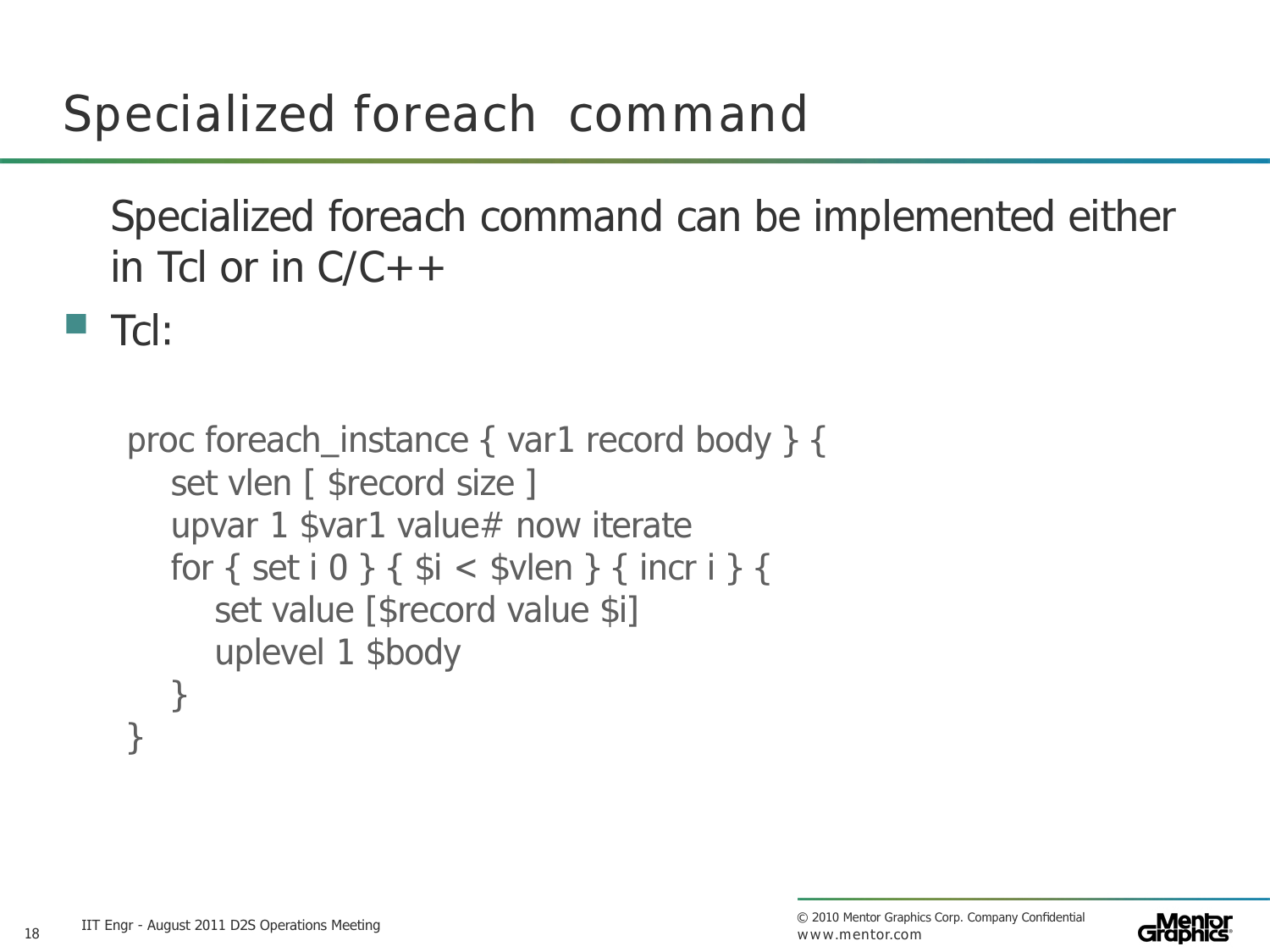

# Specialized foreach  command
	Specialized foreach command can be implemented either in Tcl or in C/C++
Tcl:

proc foreach_instance { var1 record body } {
    set vlen [ $record size ]
    upvar 1 $var1 value# now iterate
    for { set i 0 } { $i < $vlen } { incr i } {
        set value [$record value $i]
        uplevel 1 $body
    }
}
IIT Engr - August 2011 D2S Operations Meeting